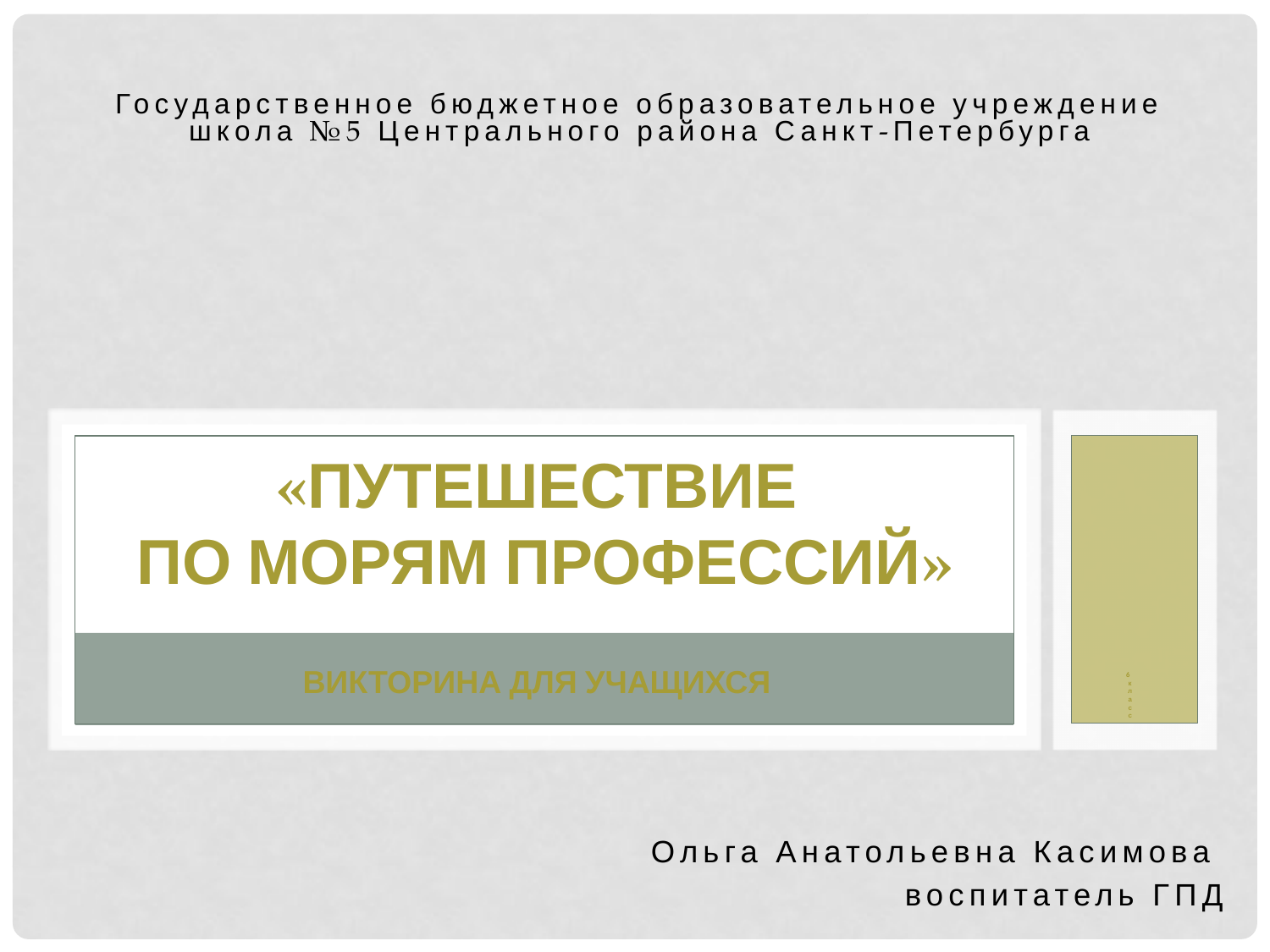

Государственное бюджетное образовательное учреждение школа №5 Центрального района Санкт-Петербурга
# 6 к л а с с
«Путешествие
по морям профессий»
Викторина для учащихся
Ольга Анатольевна Касимова
воспитатель ГПД